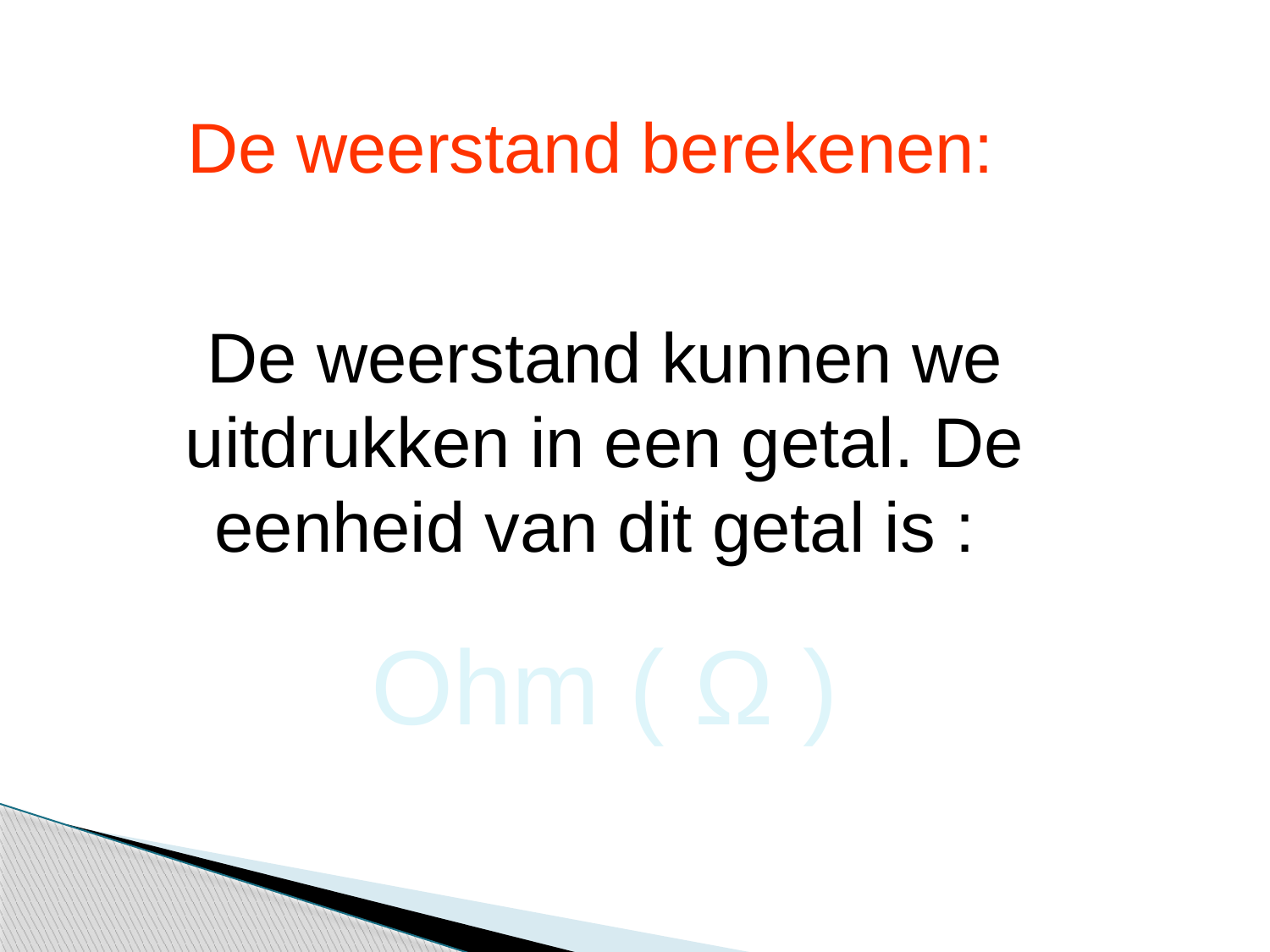

De weerstand berekenen:
De weerstand kunnen we uitdrukken in een getal. De eenheid van dit getal is :
Ohm ( Ω )